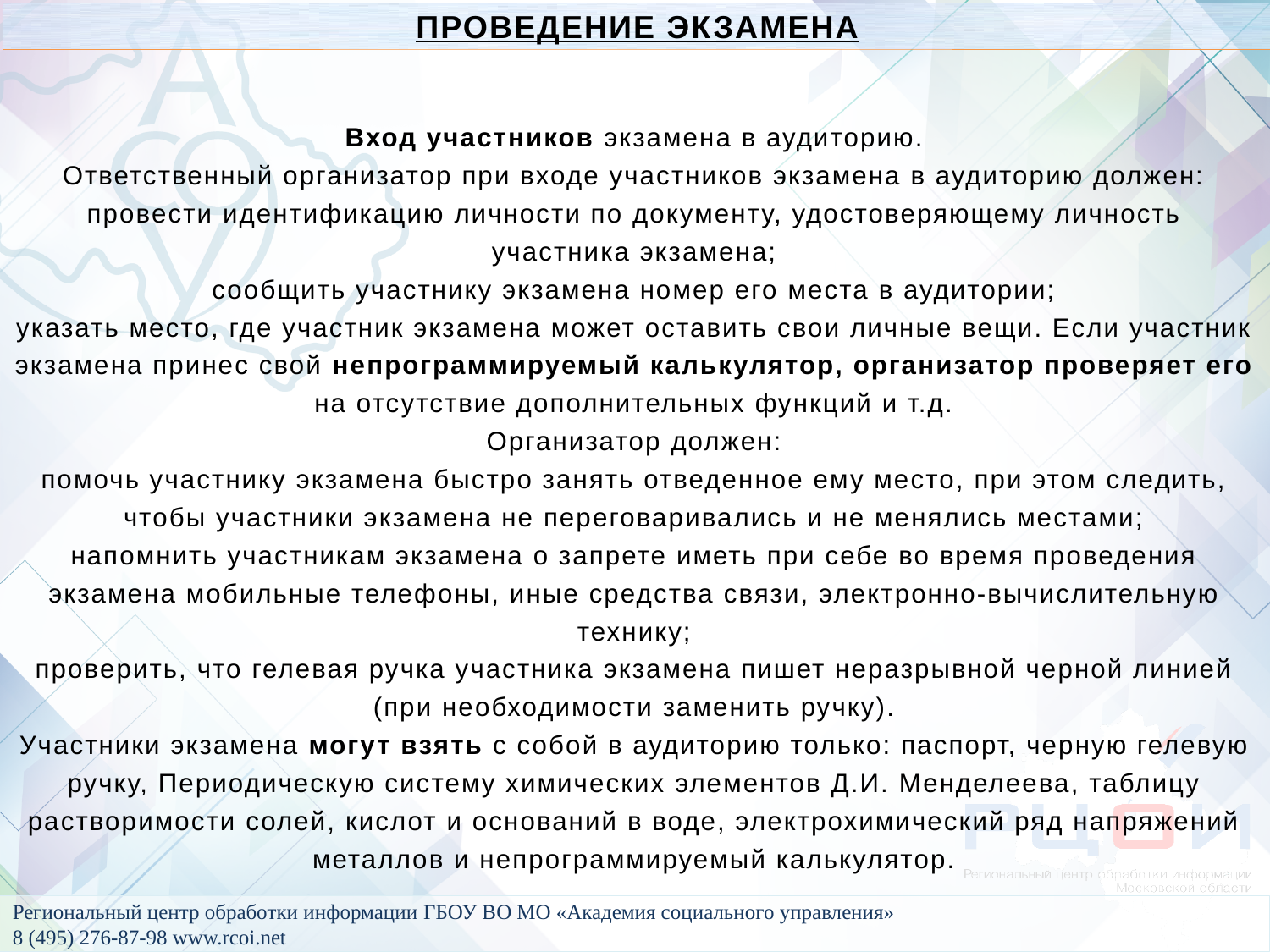

ПРОВЕДЕНИЕ ЭКЗАМЕНА
Вход участников экзамена в аудиторию.
Ответственный организатор при входе участников экзамена в аудиторию должен:
провести идентификацию личности по документу, удостоверяющему личность участника экзамена;
сообщить участнику экзамена номер его места в аудитории;
указать место, где участник экзамена может оставить свои личные вещи. Если участник экзамена принес свой непрограммируемый калькулятор, организатор проверяет его на отсутствие дополнительных функций и т.д.
Организатор должен:
помочь участнику экзамена быстро занять отведенное ему место, при этом следить, чтобы участники экзамена не переговаривались и не менялись местами;
напомнить участникам экзамена о запрете иметь при себе во время проведения экзамена мобильные телефоны, иные средства связи, электронно-вычислительную технику;
проверить, что гелевая ручка участника экзамена пишет неразрывной черной линией (при необходимости заменить ручку).
Участники экзамена могут взять с собой в аудиторию только: паспорт, черную гелевую ручку, Периодическую систему химических элементов Д.И. Менделеева, таблицу растворимости солей, кислот и оснований в воде, электрохимический ряд напряжений металлов и непрограммируемый калькулятор.